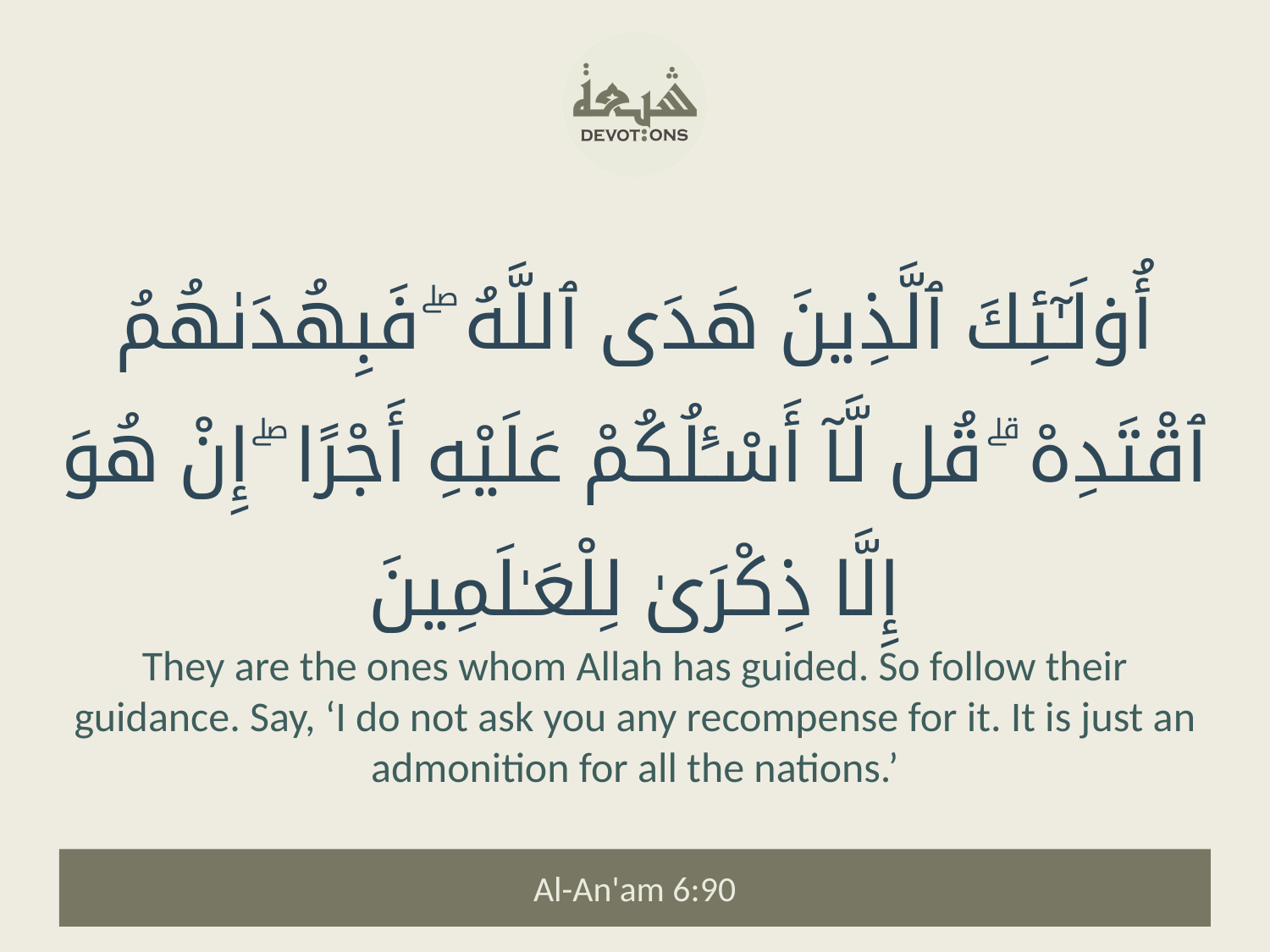

أُو۟لَـٰٓئِكَ ٱلَّذِينَ هَدَى ٱللَّهُ ۖ فَبِهُدَىٰهُمُ ٱقْتَدِهْ ۗ قُل لَّآ أَسْـَٔلُكُمْ عَلَيْهِ أَجْرًا ۖ إِنْ هُوَ إِلَّا ذِكْرَىٰ لِلْعَـٰلَمِينَ
They are the ones whom Allah has guided. So follow their guidance. Say, ‘I do not ask you any recompense for it. It is just an admonition for all the nations.’
Al-An'am 6:90